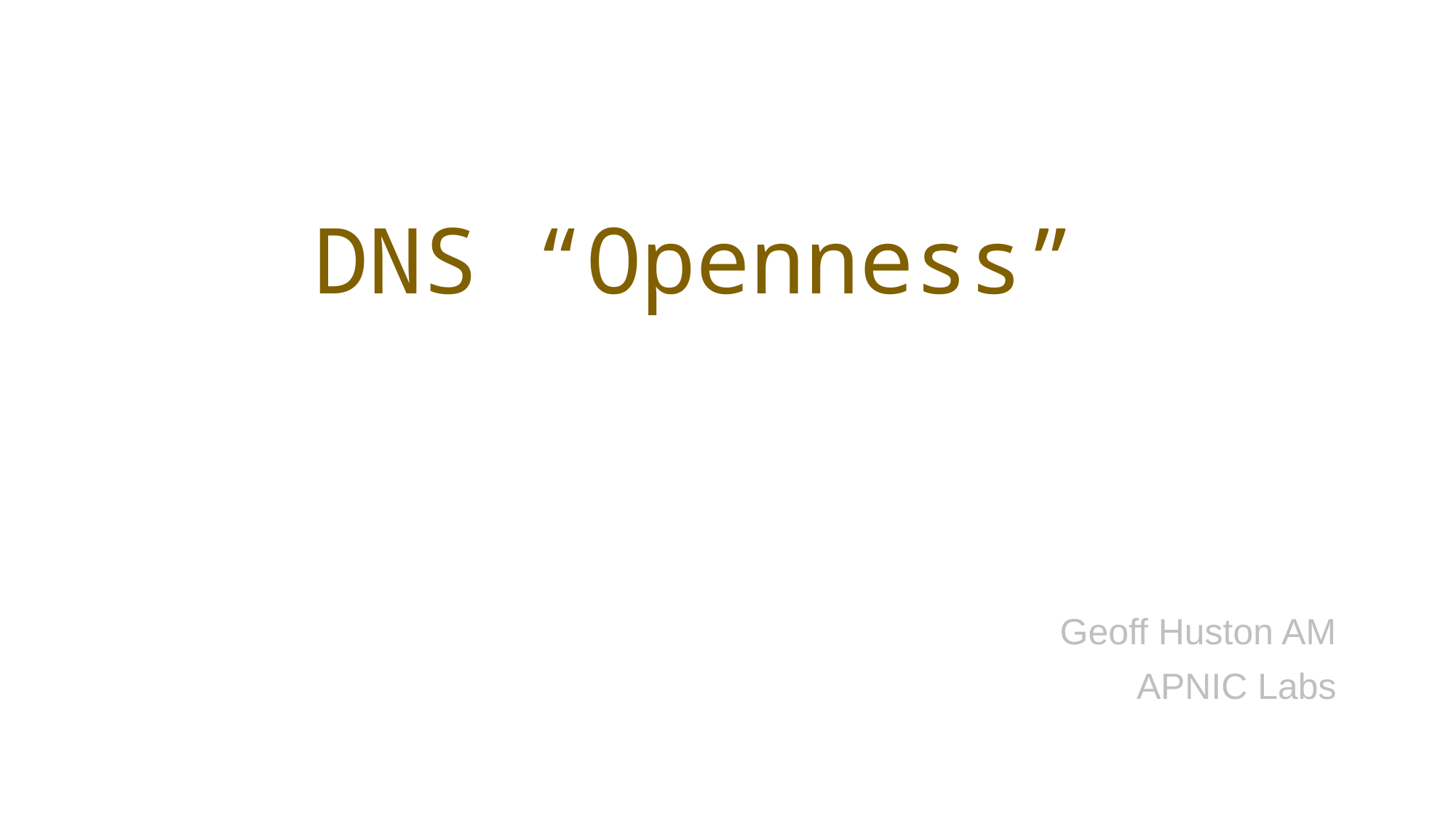

# DNS “Openness”
Geoff Huston AM
APNIC Labs